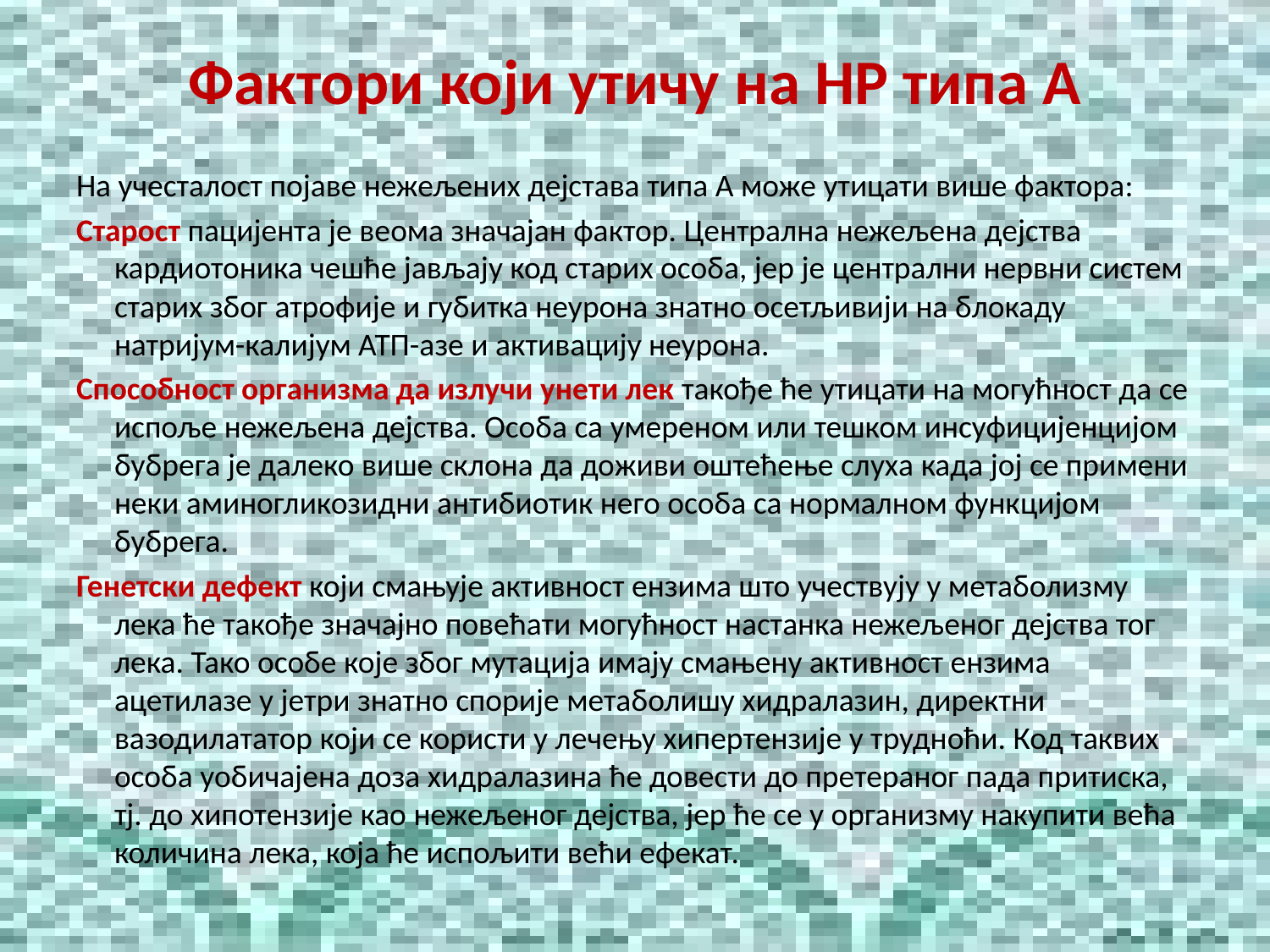

# Фактори који утичу на НР типа А
На учесталост појаве нежељених дејстава типа А може утицати више фактора:
Старост пацијента је веома значајан фактор. Централна нежељена дејства кардиотоника чешће јављају код старих особа, јер је централни нервни систем старих због атрофије и губитка неурона знатно осетљивији на блокаду натријум-калијум АТП-азе и активацију неурона.
Способност организма да излучи унети лек такође ће утицати на могућност да се испоље нежељена дејства. Особа са умереном или тешком инсуфицијенцијом бубрега је далеко више склона да доживи оштећење слуха када јој се примени неки аминогликозидни антибиотик него особа са нормалном функцијом бубрега.
Генетски дефект који смањује активност ензима што учествују у метаболизму лека ће такође значајно повећати могућност настанка нежељеног дејства тог лека. Тако особе које због мутација имају смањену активност ензима ацетилазе у јетри знатно спорије метаболишу хидралазин, директни вазодилататор који се користи у лечењу хипертензије у трудноћи. Код таквих особа уобичајена доза хидралазина ће довести до претераног пада притиска, тј. до хипотензије као нежељеног дејства, јер ће се у организму накупити већа количина лека, која ће испољити већи ефекат.